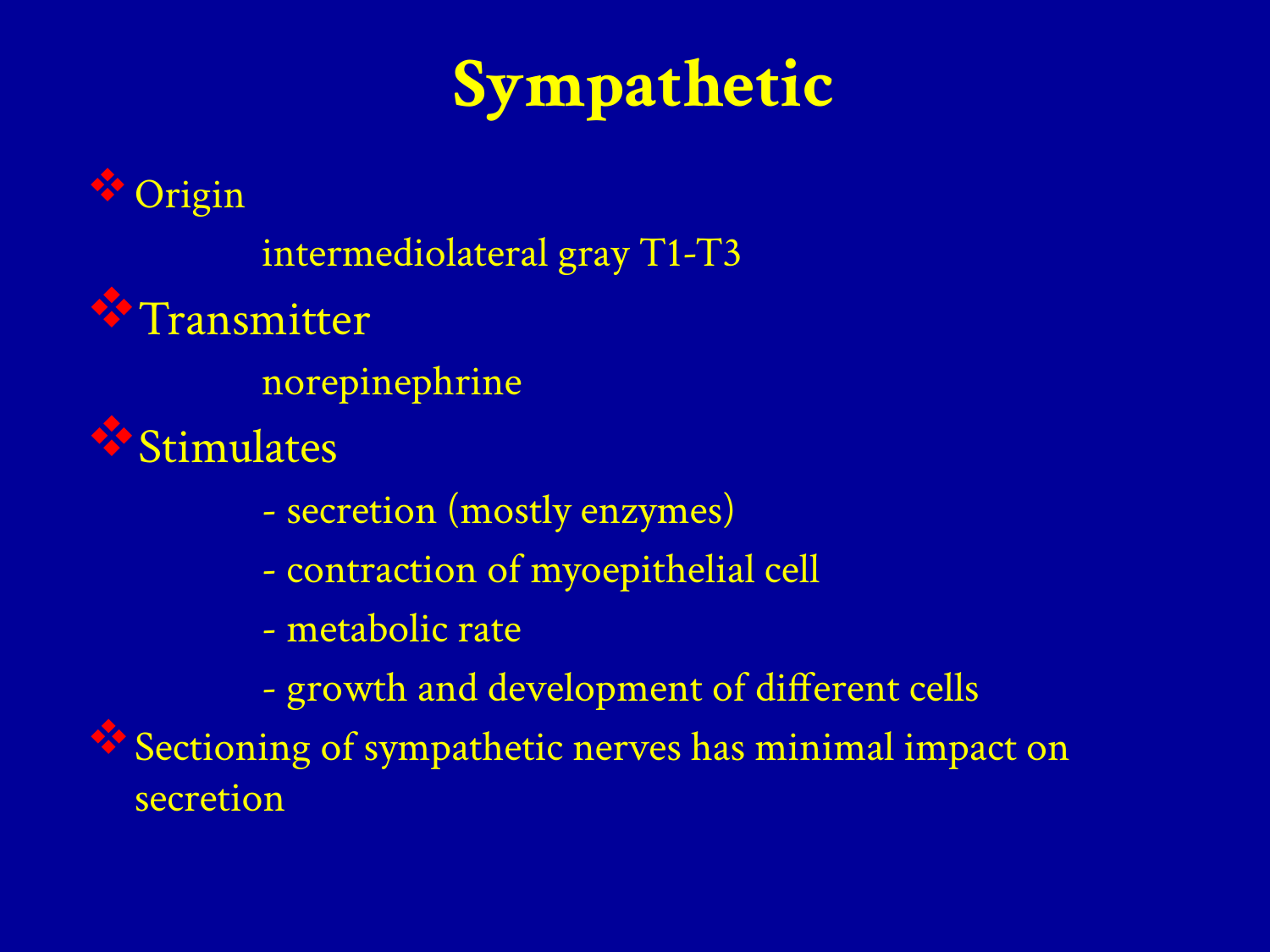

# Sympathetic
Origin
		intermediolateral gray T1-T3
Transmitter
		norepinephrine
Stimulates
 		- secretion (mostly enzymes)
		- contraction of myoepithelial cell
		- metabolic rate
		- growth and development of different cells
Sectioning of sympathetic nerves has minimal impact on secretion